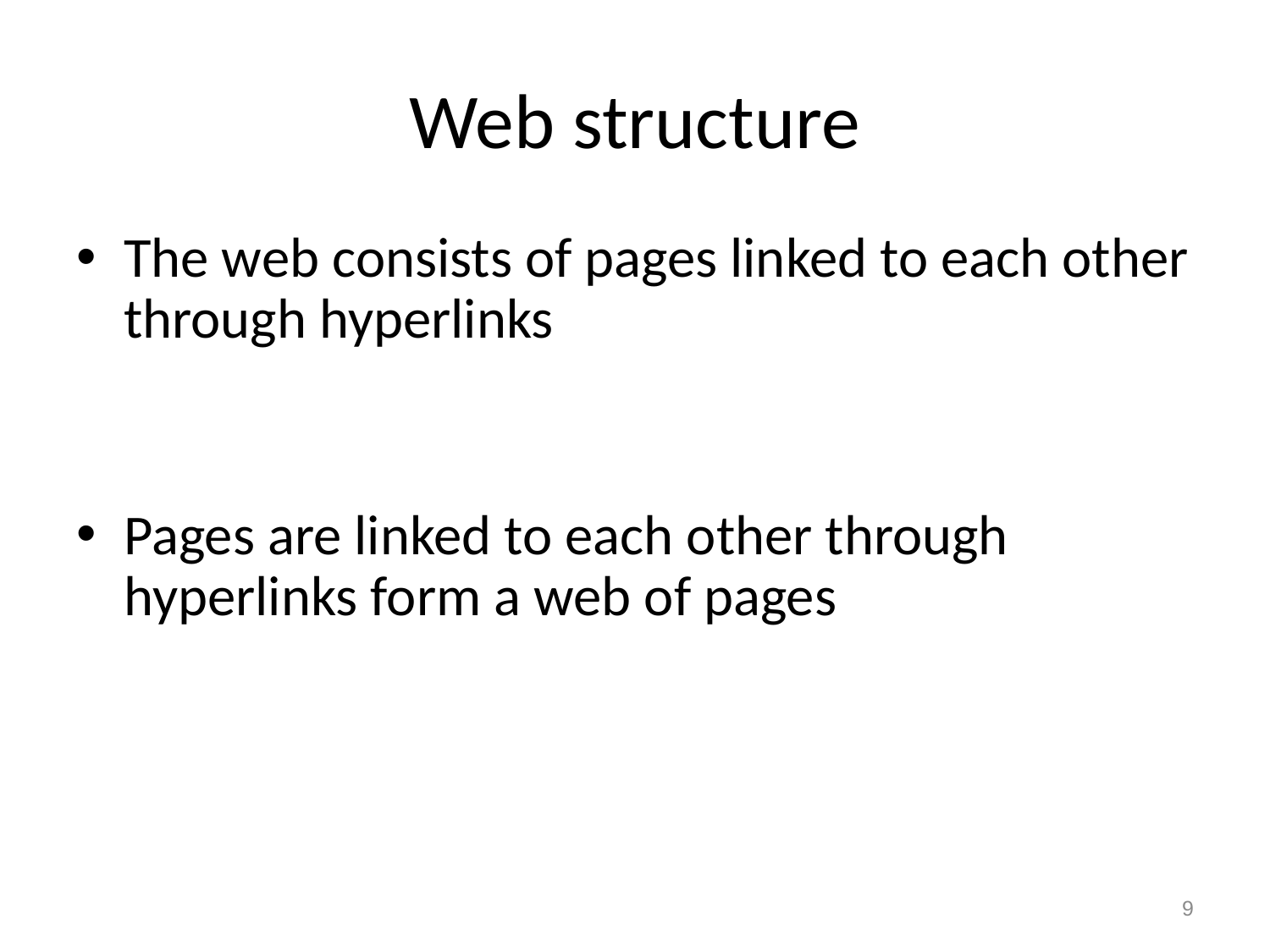

# Web structure
The web consists of pages linked to each other through hyperlinks

Pages are linked to each other through hyperlinks form a web of pages

9